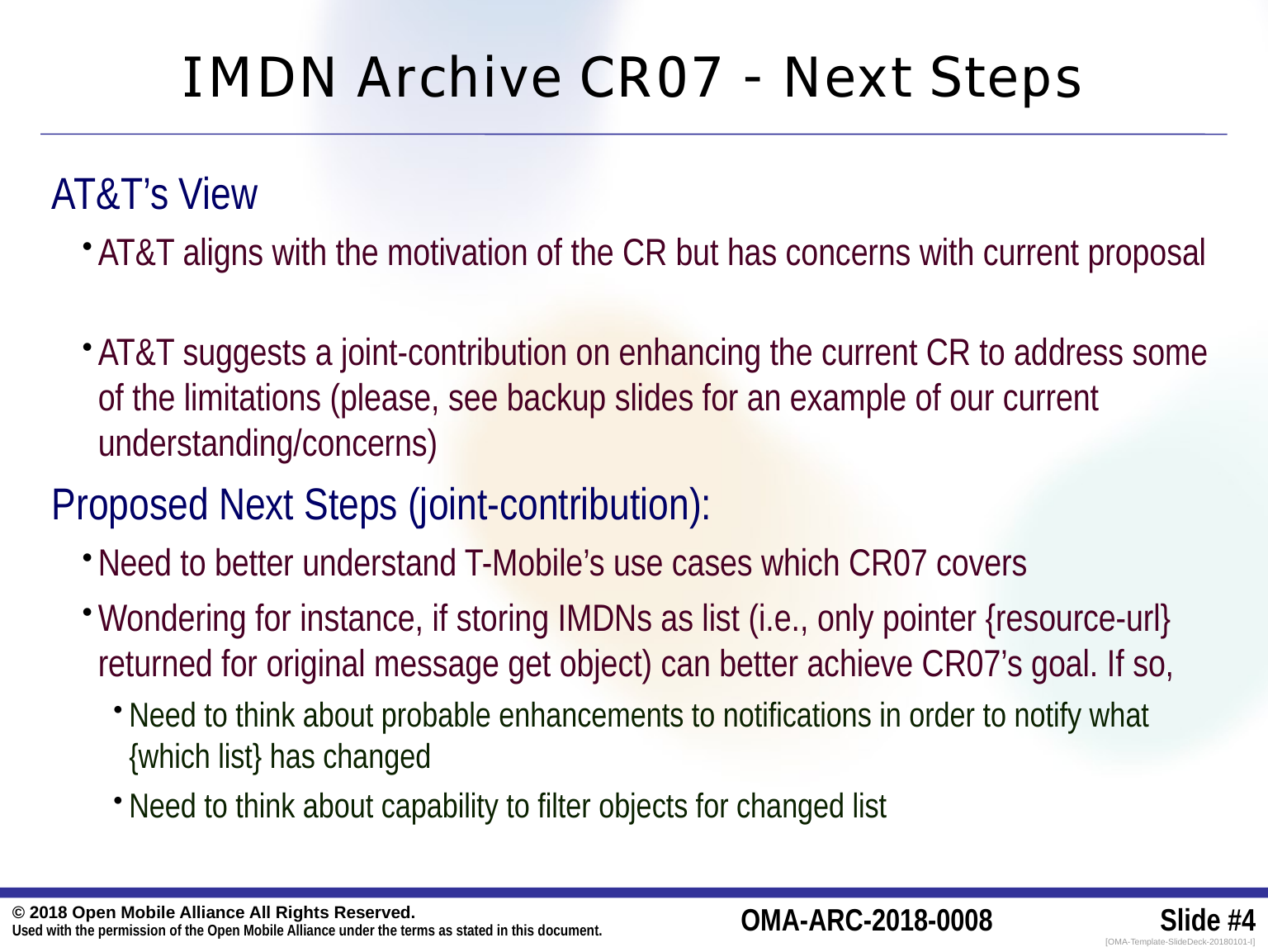

# IMDN Archive CR07 - Next Steps
AT&T’s View
AT&T aligns with the motivation of the CR but has concerns with current proposal
AT&T suggests a joint-contribution on enhancing the current CR to address some of the limitations (please, see backup slides for an example of our current understanding/concerns)
Proposed Next Steps (joint-contribution):
Need to better understand T-Mobile’s use cases which CR07 covers
Wondering for instance, if storing IMDNs as list (i.e., only pointer {resource-url} returned for original message get object) can better achieve CR07’s goal. If so,
Need to think about probable enhancements to notifications in order to notify what {which list} has changed
Need to think about capability to filter objects for changed list